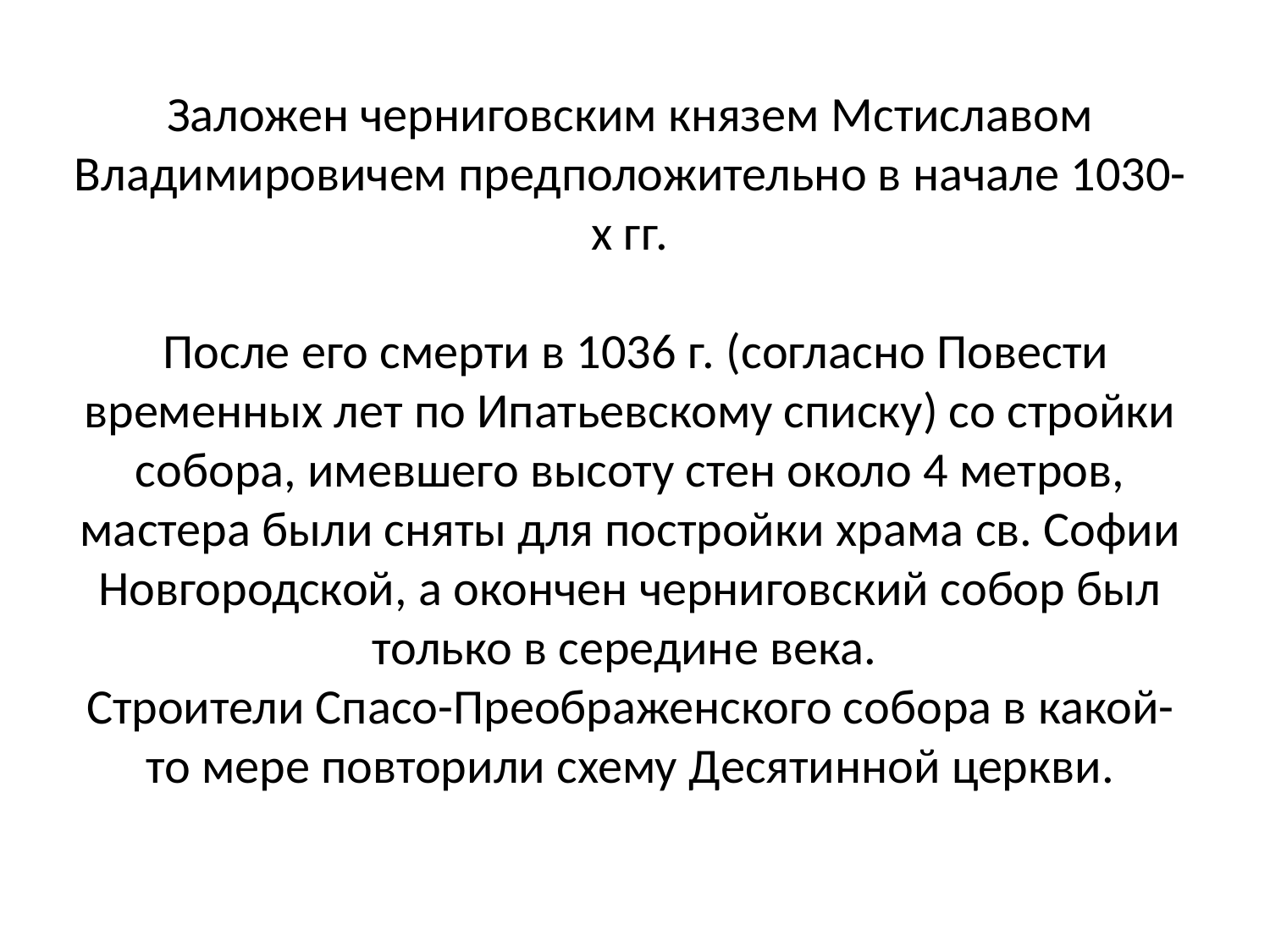

#
Заложен черниговским князем Мстиславом Владимировичем предположительно в начале 1030-х гг.

 После его смерти в 1036 г. (согласно Повести временных лет по Ипатьевскому списку) со стройки собора, имевшего высоту стен около 4 метров, мастера были сняты для постройки храма св. Софии Новгородской, а окончен черниговский собор был только в середине века.
Строители Спасо-Преображенского собора в какой-то мере повторили схему Десятинной церкви.